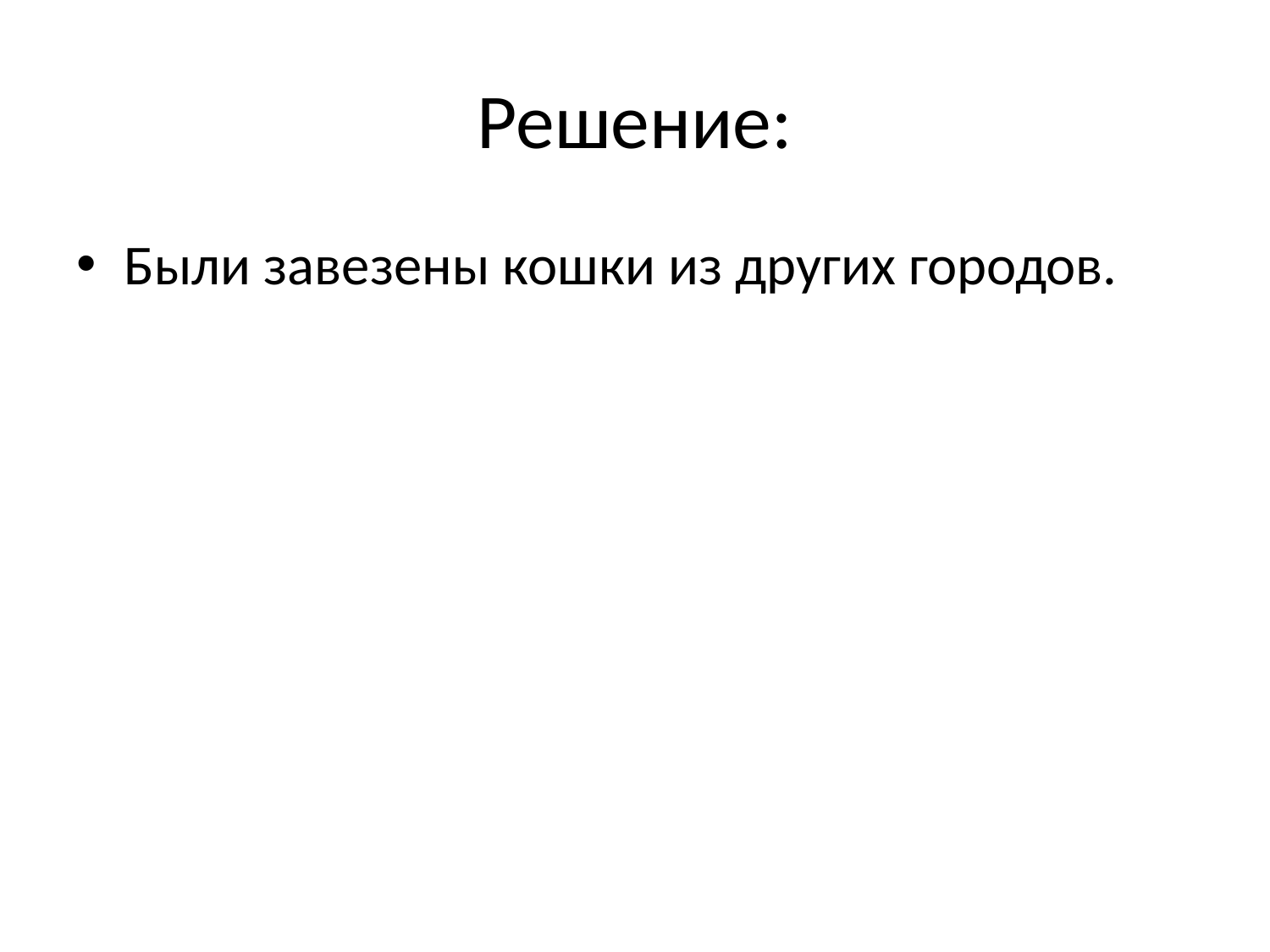

# Решение:
Были завезены кошки из других городов.